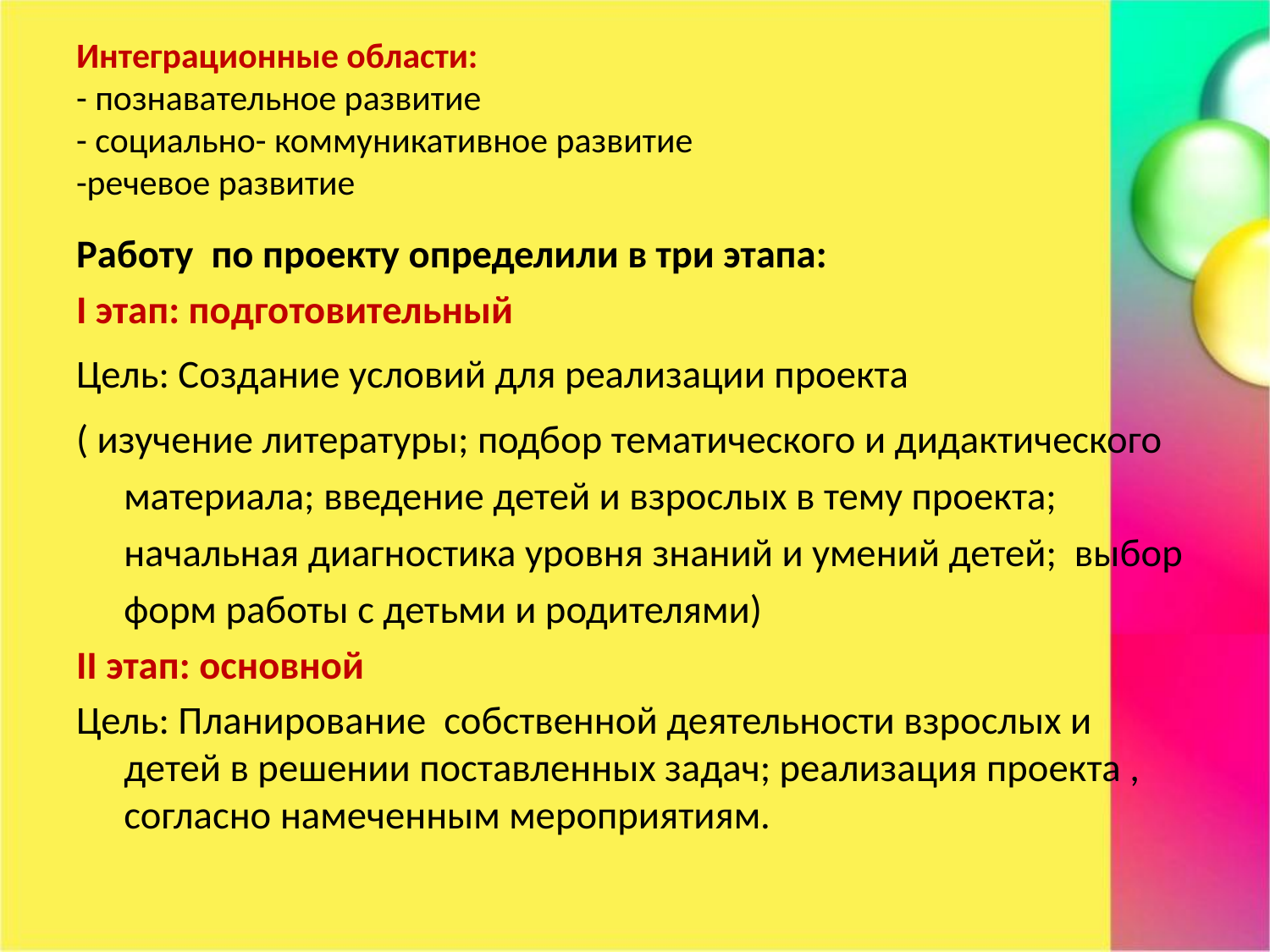

# Интеграционные области: - познавательное развитие - социально- коммуникативное развитие -речевое развитие
Работу  по проекту определили в три этапа:
I этап: подготовительный
Цель: Создание условий для реализации проекта
( изучение литературы; подбор тематического и дидактического материала; введение детей и взрослых в тему проекта; начальная диагностика уровня знаний и умений детей;  выбор форм работы с детьми и родителями)
II этап: основной
Цель: Планирование  собственной деятельности взрослых и детей в решении поставленных задач; реализация проекта , согласно намеченным мероприятиям.